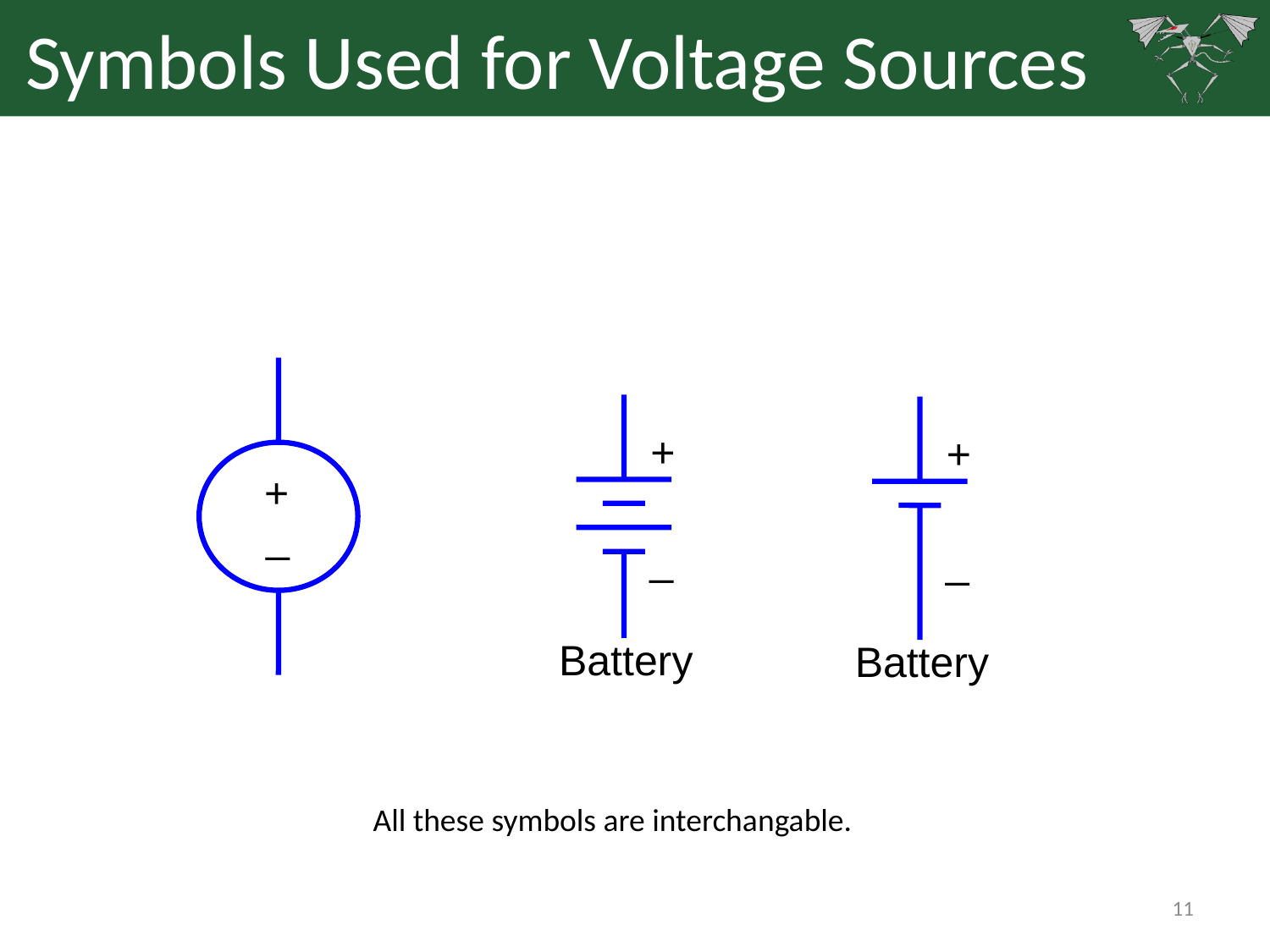

# Symbols Used for Voltage Sources

+
_

+

_

Battery

+

_
Battery
All these symbols are interchangable.
11